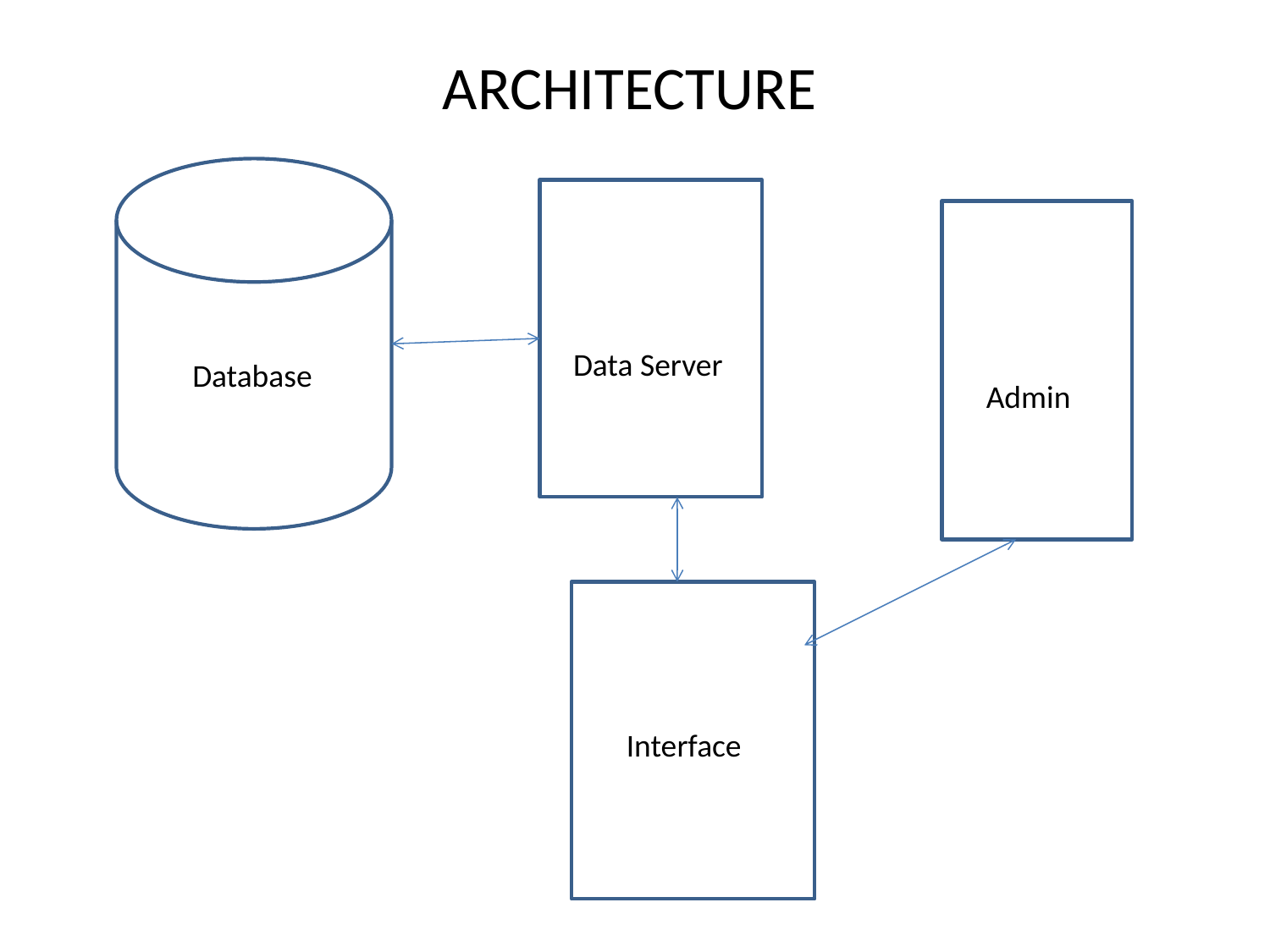

# ARCHITECTURE

Data Server
Database
Admin

Interface